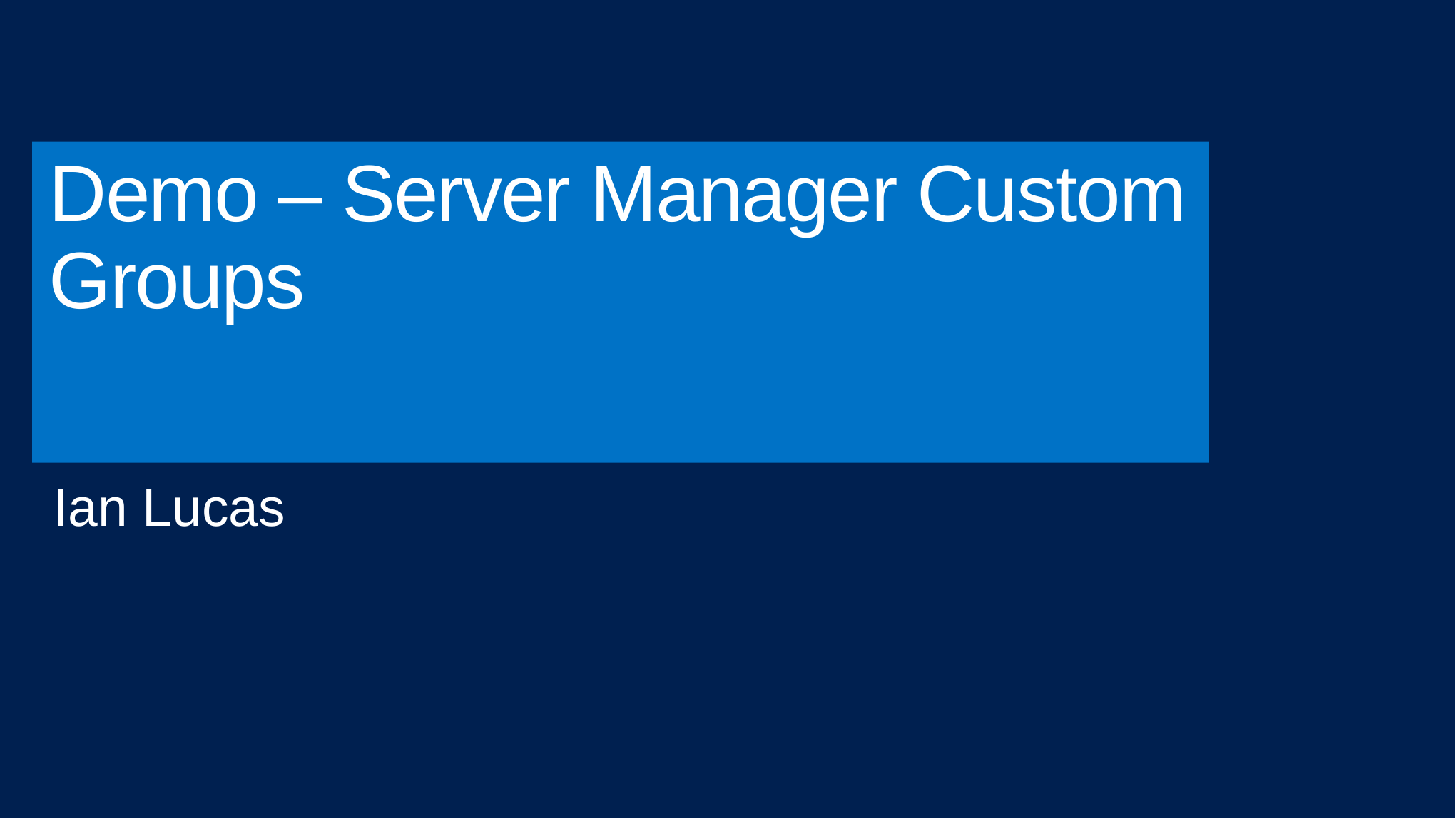

# Demo – Server Manager Custom Groups
Ian Lucas